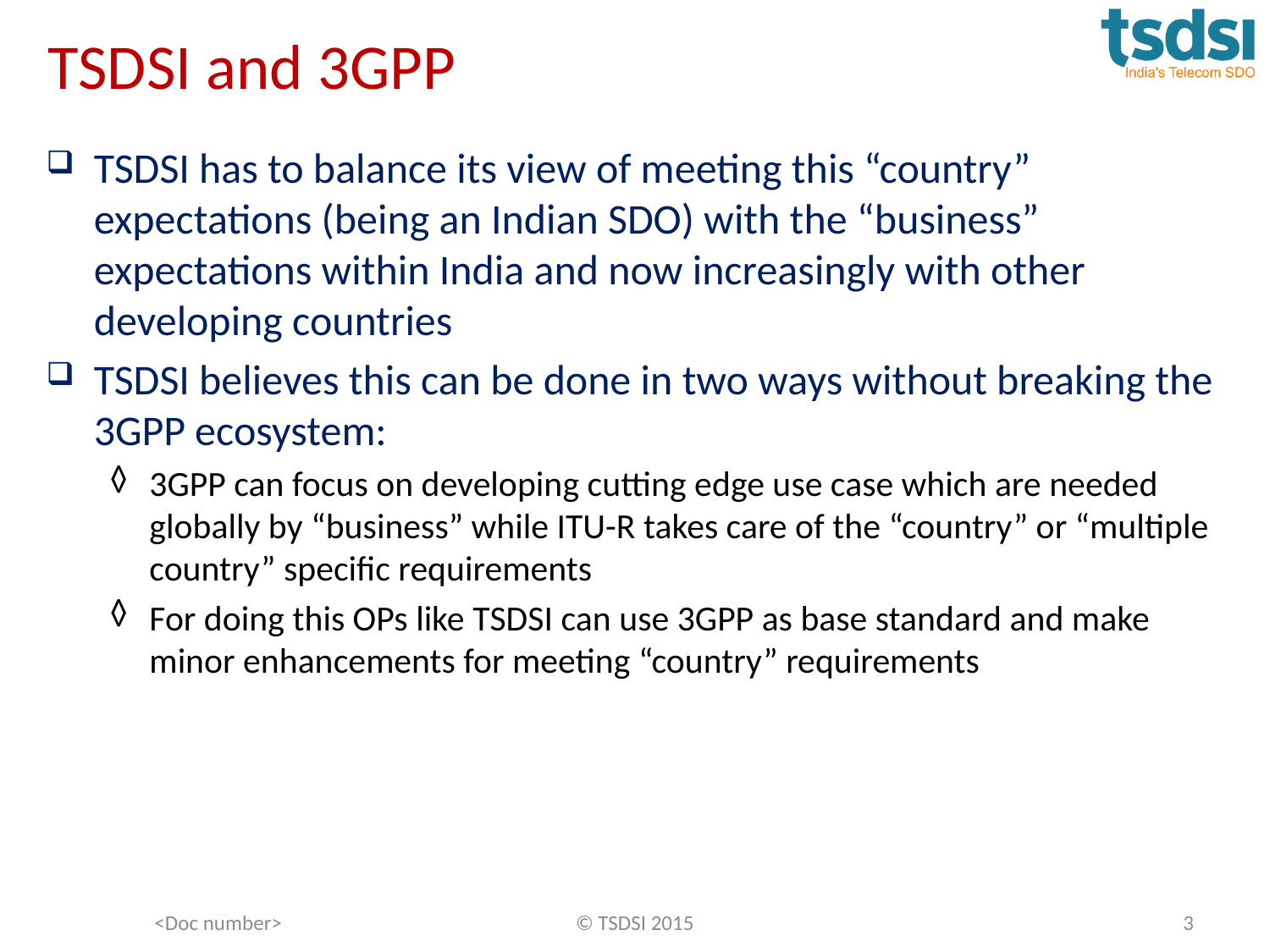

# TSDSI and 3GPP
TSDSI has to balance its view of meeting this “country” expectations (being an Indian SDO) with the “business” expectations within India and now increasingly with other developing countries
TSDSI believes this can be done in two ways without breaking the 3GPP ecosystem:
3GPP can focus on developing cutting edge use case which are needed globally by “business” while ITU-R takes care of the “country” or “multiple country” specific requirements
For doing this OPs like TSDSI can use 3GPP as base standard and make minor enhancements for meeting “country” requirements
<Doc number>
© TSDSI 2015
3